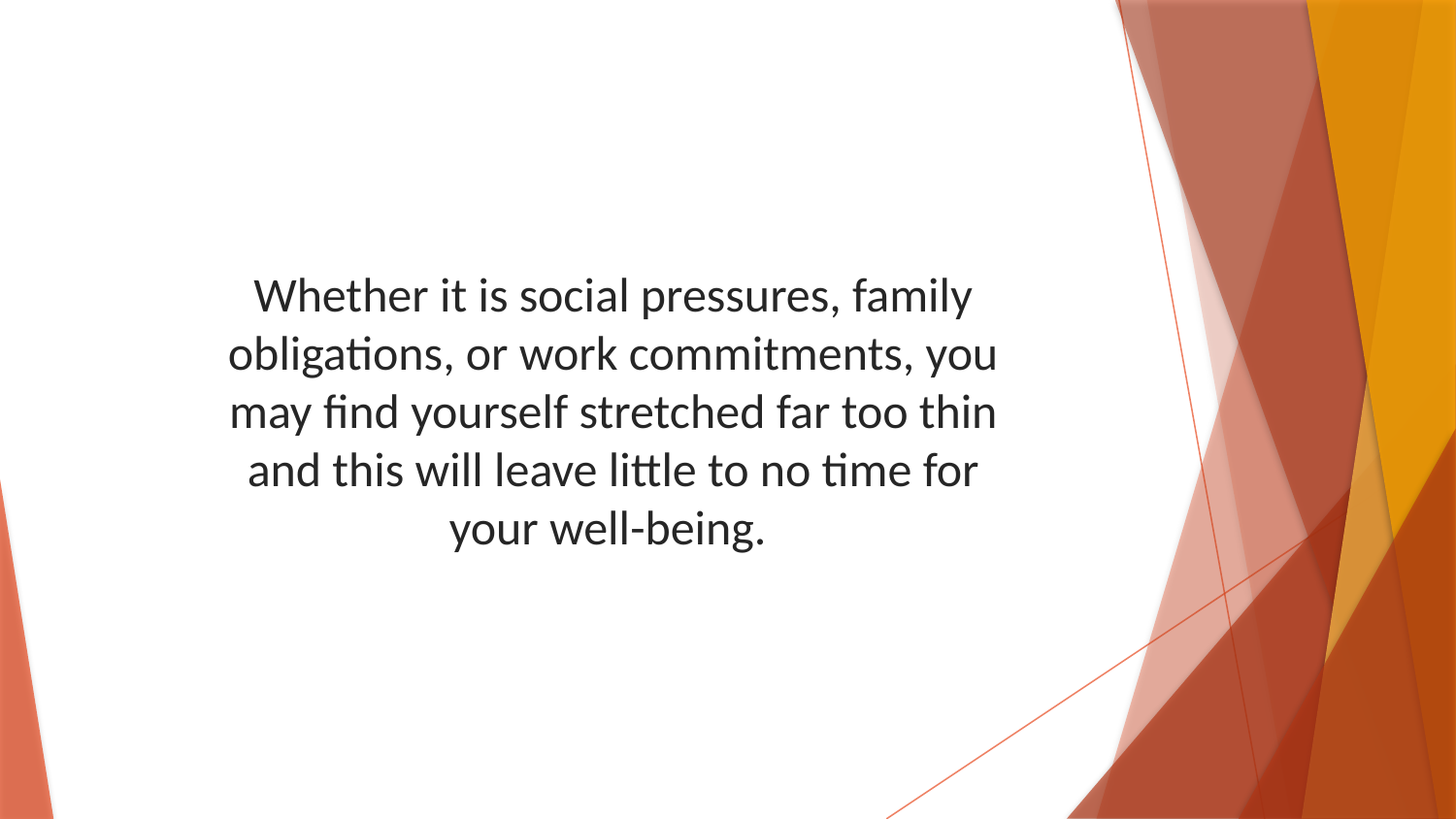

Whether it is social pressures, family obligations, or work commitments, you may find yourself stretched far too thin and this will leave little to no time for your well-being.